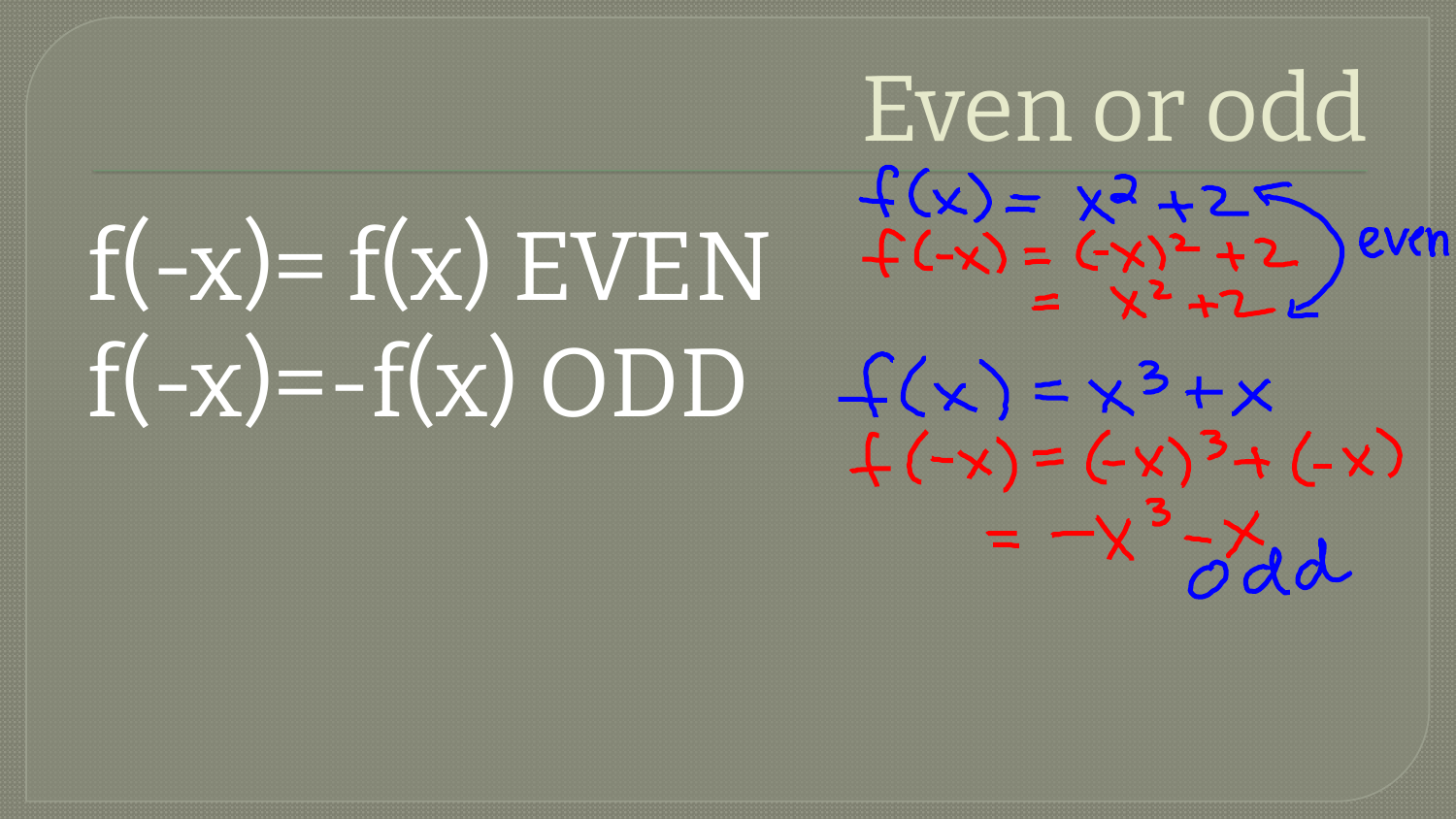

# Even or odd

f(-x)= f(x) EVEN
f(-x)=-f(x) ODD